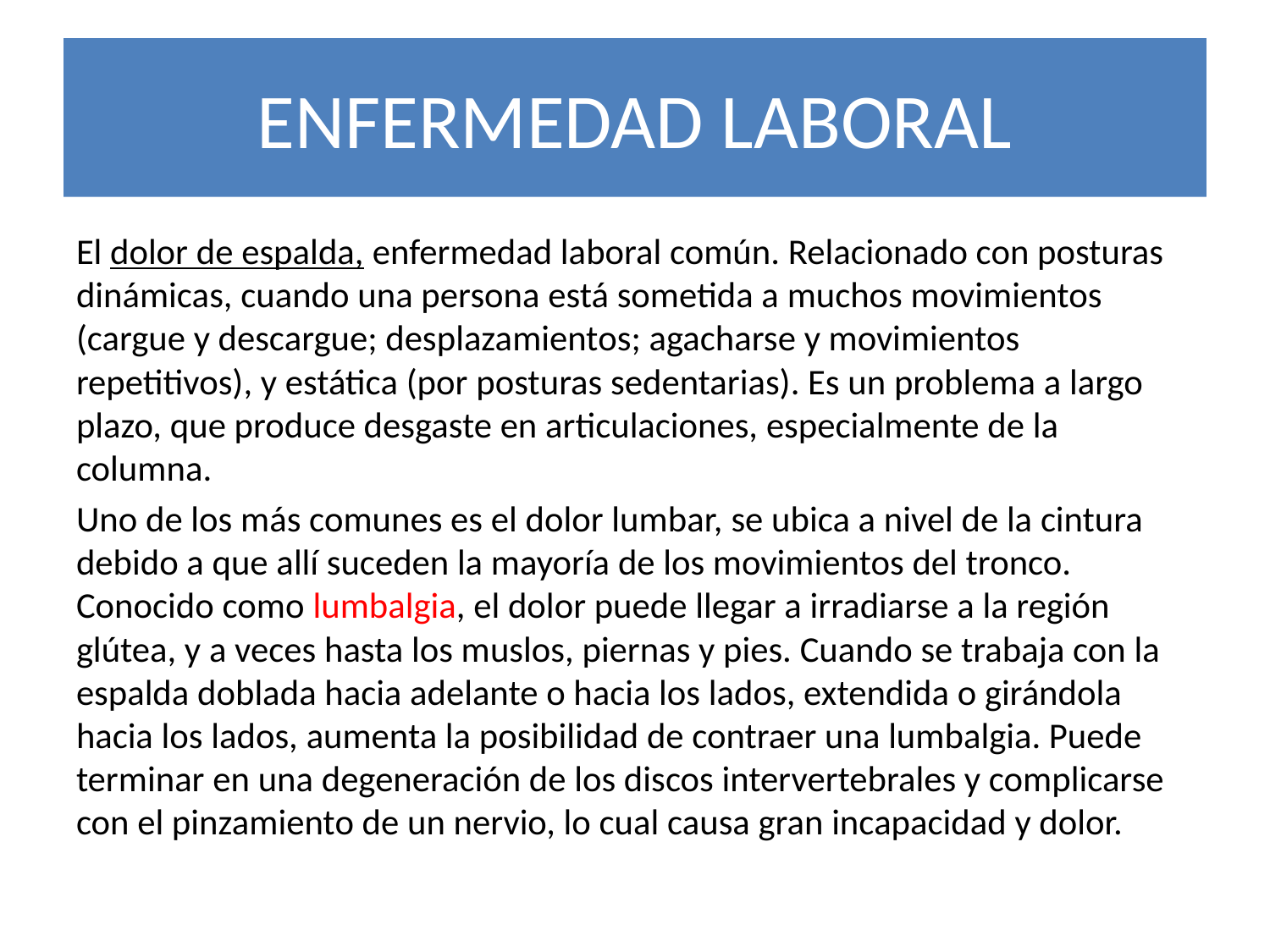

# ENFERMEDAD LABORAL
El dolor de espalda, enfermedad laboral común. Relacionado con posturas dinámicas, cuando una persona está sometida a muchos movimientos (cargue y descargue; desplazamientos; agacharse y movimientos repetitivos), y estática (por posturas sedentarias). Es un problema a largo plazo, que produce desgaste en articulaciones, especialmente de la columna.
Uno de los más comunes es el dolor lumbar, se ubica a nivel de la cintura debido a que allí suceden la mayoría de los movimientos del tronco. Conocido como lumbalgia, el dolor puede llegar a irradiarse a la región glútea, y a veces hasta los muslos, piernas y pies. Cuando se trabaja con la espalda doblada hacia adelante o hacia los lados, extendida o girándola hacia los lados, aumenta la posibilidad de contraer una lumbalgia. Puede terminar en una degeneración de los discos intervertebrales y complicarse con el pinzamiento de un nervio, lo cual causa gran incapacidad y dolor.